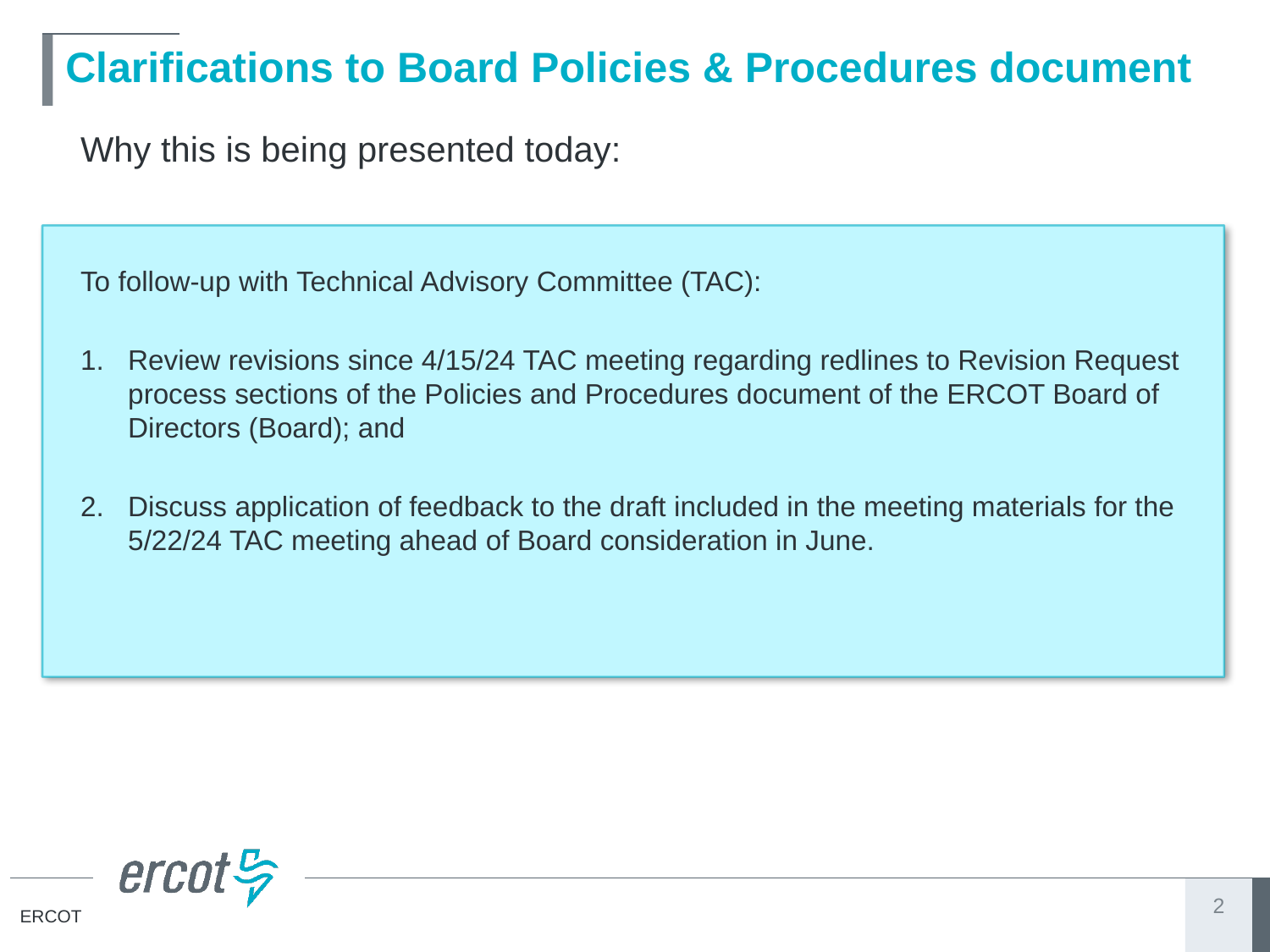

# Clarifications to Board Policies & Procedures document
Why this is being presented today:
To follow-up with Technical Advisory Committee (TAC):

Review revisions since 4/15/24 TAC meeting regarding redlines to Revision Request process sections of the Policies and Procedures document of the ERCOT Board of Directors (Board); and

Discuss application of feedback to the draft included in the meeting materials for the 5/22/24 TAC meeting ahead of Board consideration in June.
2